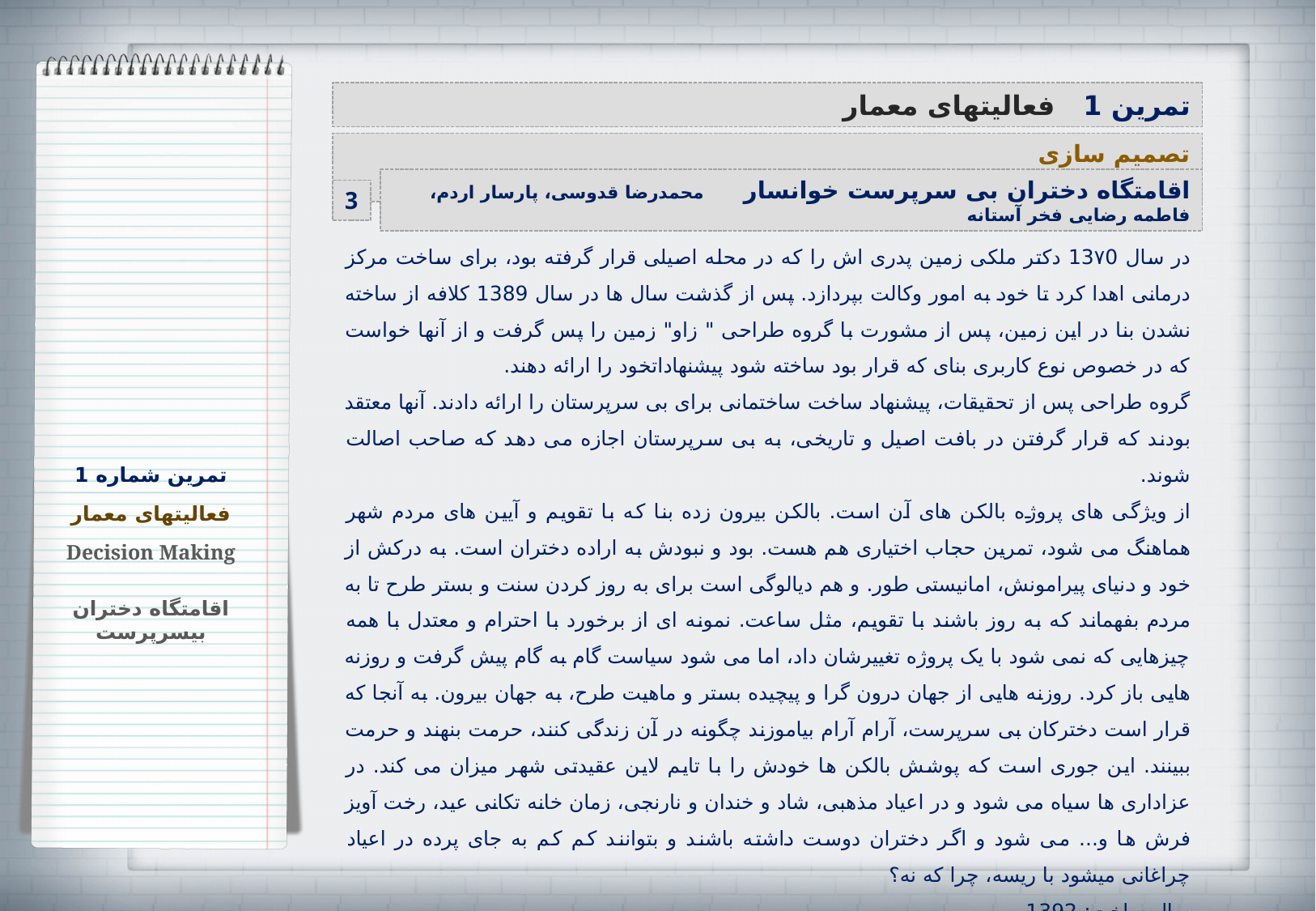

تمرین 1   فعالیت‏های معمار
تصمیم سازی                                                                                                               Decision Making
3
اقامتگاه دختران بی سرپرست خوانسار     محمدرضا قدوسی، پارسار اردم، فاطمه رضایی فخر آستانه
در سال 13۷0 دکتر ملکی زمین پدری اش را که در محله اصیلی قرار گرفته بود، برای ساخت مرکز درمانی اهدا کرد تا خود به امور وکالت بپردازد. پس از گذشت سال ها در سال 1389 کلافه از ساخته نشدن بنا در این زمین، پس از مشورت با گروه طراحی " زاو" زمین را پس گرفت و از آنها خواست که در خصوص نوع کاربری بنای که قرار بود ساخته شود پیشنهاداتخود را ارائه دهند.
گروه طراحی پس از تحقیقات، پیشنهاد ساخت ساختمانی برای بی سرپرستان را ارائه دادند. آنها معتقد بودند که قرار گرفتن در بافت اصیل و تاریخی، به بی سرپرستان اجازه می دهد که صاحب اصالت شوند.
از ویژگی های پروژه بالکن های آن است. بالکن بیرون زده بنا که با تقویم و آیین های مردم شهر هماهنگ می شود، تمرین حجاب اختیاری هم هست. بود و نبودش به اراده دختران است. به درکش از خود و دنیای پیرامونش، امانیستی طور. و هم دیالوگی است برای به روز کردن سنت و بستر طرح تا به مردم بفهماند که به روز باشند با تقویم، مثل ساعت. نمونه ای از برخورد با احترام و معتدل با همه چیزهایی که نمی شود با یک پروژه تغییرشان داد، اما می شود سیاست گام به گام پیش گرفت و روزنه هایی باز کرد. روزنه هایی از جهان درون گرا و پیچیده بستر و ماهیت طرح، به جهان بیرون. به آنجا که قرار است دخترکان بی سرپرست، آرام آرام بیاموزند چگونه در آن زندگی کنند، حرمت بنهند و حرمت ببینند. این جوری است که پوشش بالکن ها خودش را با تایم لاین عقیدتی شهر میزان می کند. در عزاداری ها سیاه می شود و در اعیاد مذهبی، شاد و خندان و نارنجی، زمان خانه تکانی عید، رخت آویز فرش ها و... می شود و اگر دختران دوست داشته باشند و بتوانند کم کم به جای پرده در اعیاد چراغانی می‏شود با ریسه، چرا که نه؟
سال ساخت: 1392
تمرین شماره 1
فعالیت‏های معمار
Decision Making
اقامتگاه دختران بی‏سرپرست